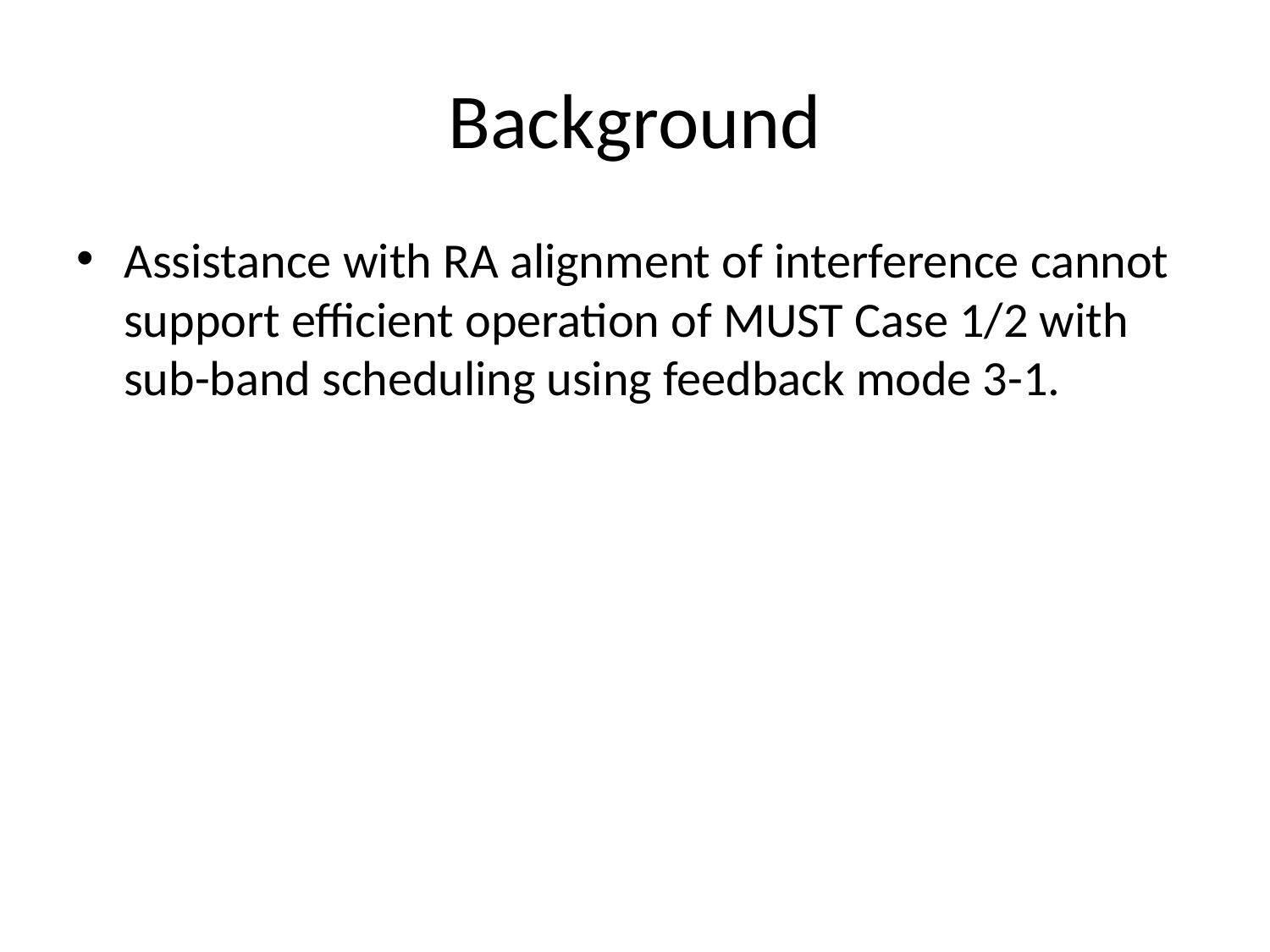

Background
Assistance with RA alignment of interference cannot support efficient operation of MUST Case 1/2 with sub-band scheduling using feedback mode 3-1.